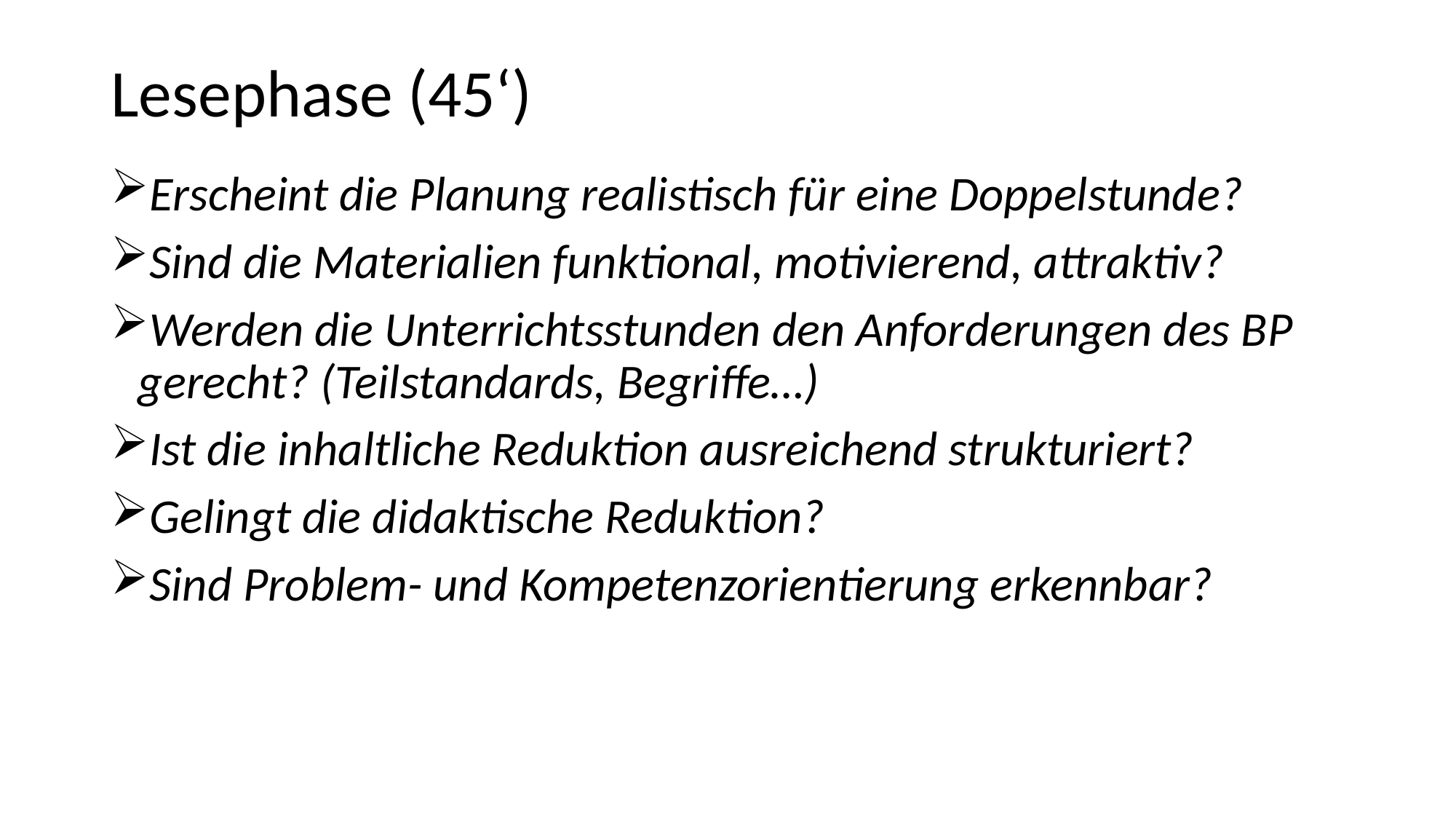

# Lesephase (45‘)
Erscheint die Planung realistisch für eine Doppelstunde?
Sind die Materialien funktional, motivierend, attraktiv?
Werden die Unterrichtsstunden den Anforderungen des BP gerecht? (Teilstandards, Begriffe…)
Ist die inhaltliche Reduktion ausreichend strukturiert?
Gelingt die didaktische Reduktion?
Sind Problem- und Kompetenzorientierung erkennbar?